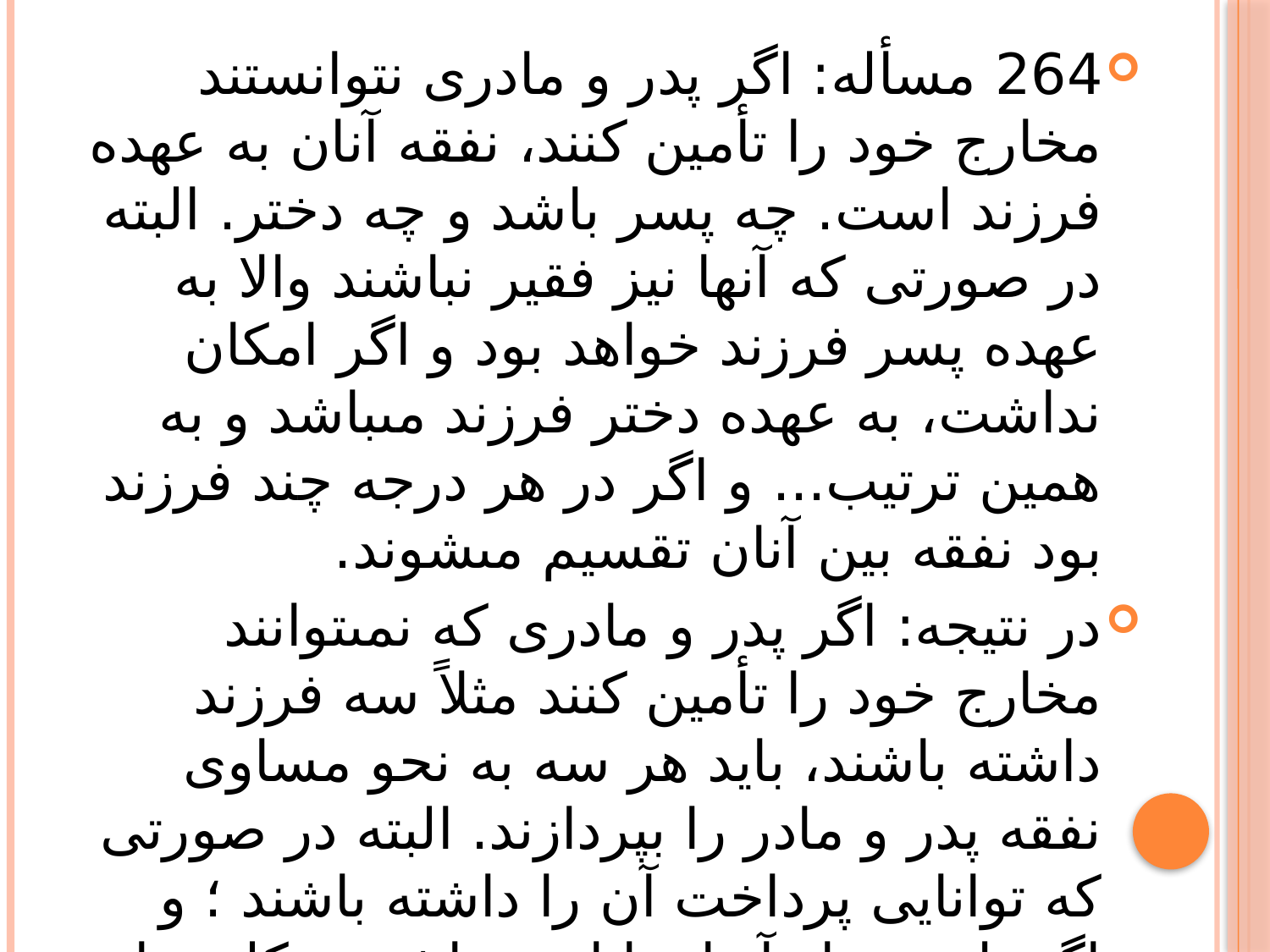

264 مسأله: اگر پدر و مادرى نتوانستند مخارج خود را تأمين كنند، نفقه آنان به عهده فرزند است. چه پسر باشد و چه دختر. البته در صورتى كه آنها نيز فقير نباشند والا به عهده پسر فرزند خواهد بود و اگر امكان نداشت، به عهده دختر فرزند مى‏باشد و به همين ترتيب... و اگر در هر درجه چند فرزند بود نفقه بين آنان تقسيم مى‏شوند.
در نتيجه: اگر پدر و مادرى كه نمى‏توانند مخارج خود را تأمين كنند مثلاً سه فرزند داشته باشند، بايد هر سه به نحو مساوى نفقه پدر و مادر را بپردازند. البته در صورتى كه توانايى پرداخت آن را داشته باشند ؛ و اگر يك نفر از آنها توانايى نداشت، تكليف از او ساقط مى‏گردد و ديگر فرزندان بايد نفقه را بپردازند و همين طور است در مراتب بعدى .

#